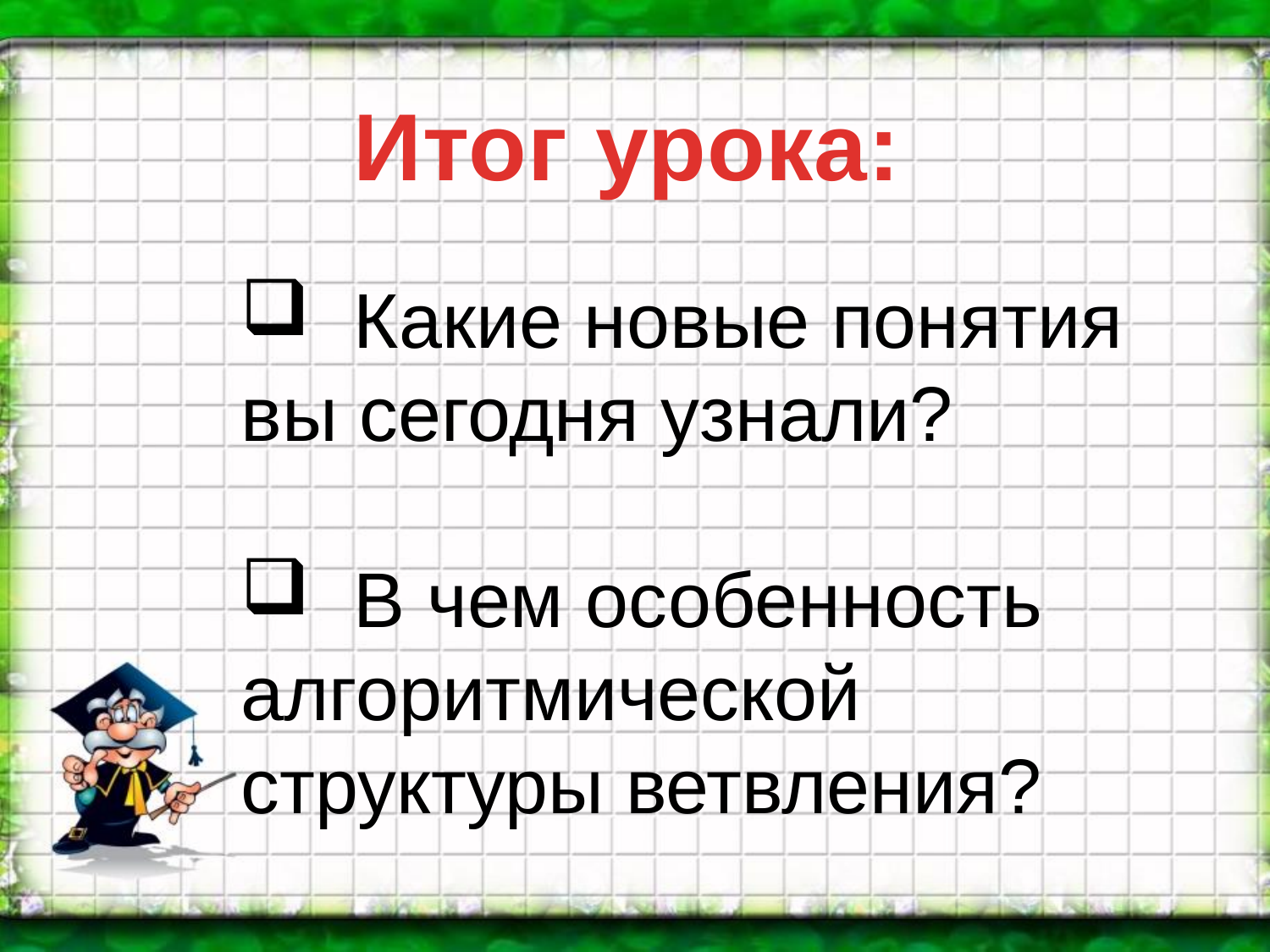

Итог урока:
  Какие новые понятия вы сегодня узнали?

  В чем особенность алгоритмической структуры ветвления?